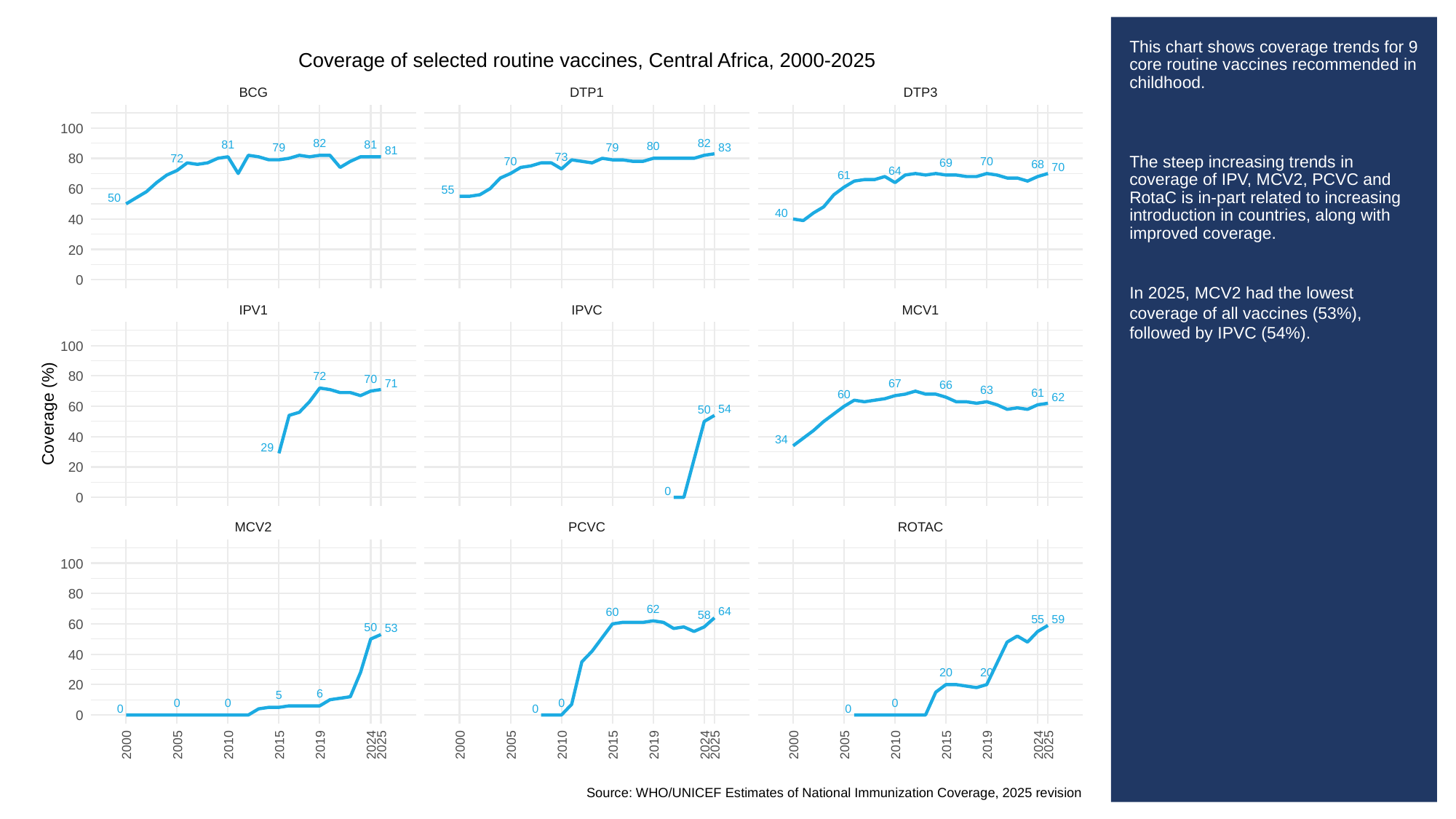

# This chart shows coverage trends for 9 core routine vaccines recommended in childhood.

The steep increasing trends in coverage of IPV, MCV2, PCVC and RotaC is in-part related to increasing introduction in countries, along with improved coverage.

In 2025, MCV2 had the lowest coverage of all vaccines (53%), followed by IPVC (54%).

Coverage of selected routine vaccines, Central Africa, 2000-2025
BCG
DTP1
DTP3

100

82
82
81
81
80
83

79
79
81
73
80

72

70
70

69
68
70
64
61

60
55

50

40
40

20

0

IPV1
IPVC
MCV1

100

80
72
70

71
67
66
63

61
60

62
60
54
50

Coverage (%)

40
34

29

20

0
0

MCV2
PCVC
ROTAC

100

80

62
64
60

58
59
55

60
50
53

40

20
20

20

6
5
0
0
0
0

0
0
0
0

2000
2005
2010
2015
2019
2024
2025
2000
2005
2010
2015
2019
2024
2025
2000
2005
2010
2015
2019
2024
2025
Source: WHO/UNICEF Estimates of National Immunization Coverage, 2025 revision